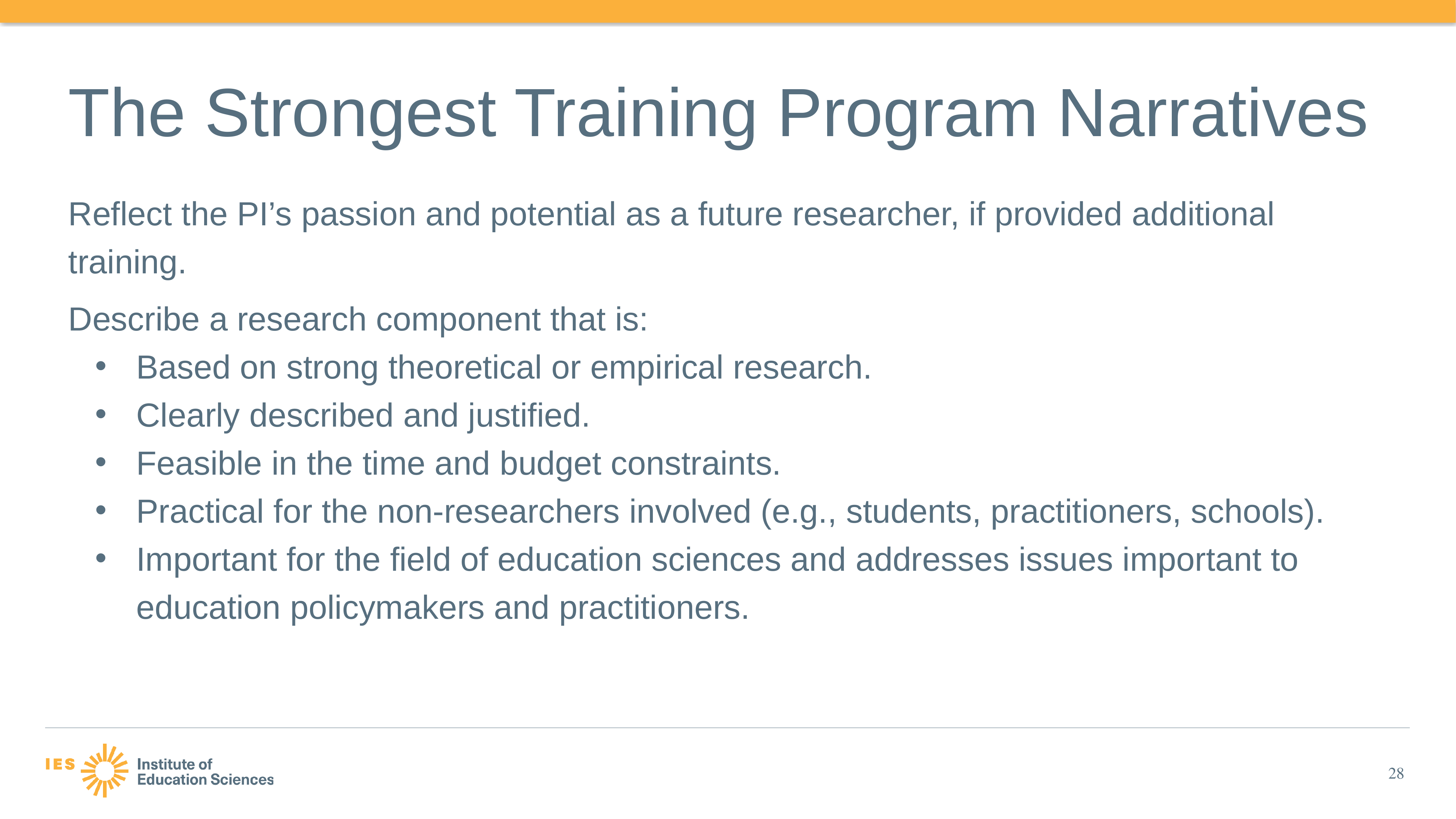

# The Strongest Training Program Narratives
Reflect the PI’s passion and potential as a future researcher, if provided additional training.
Describe a research component that is:
Based on strong theoretical or empirical research.
Clearly described and justified.
Feasible in the time and budget constraints.
Practical for the non-researchers involved (e.g., students, practitioners, schools).
Important for the field of education sciences and addresses issues important to education policymakers and practitioners.

28
28